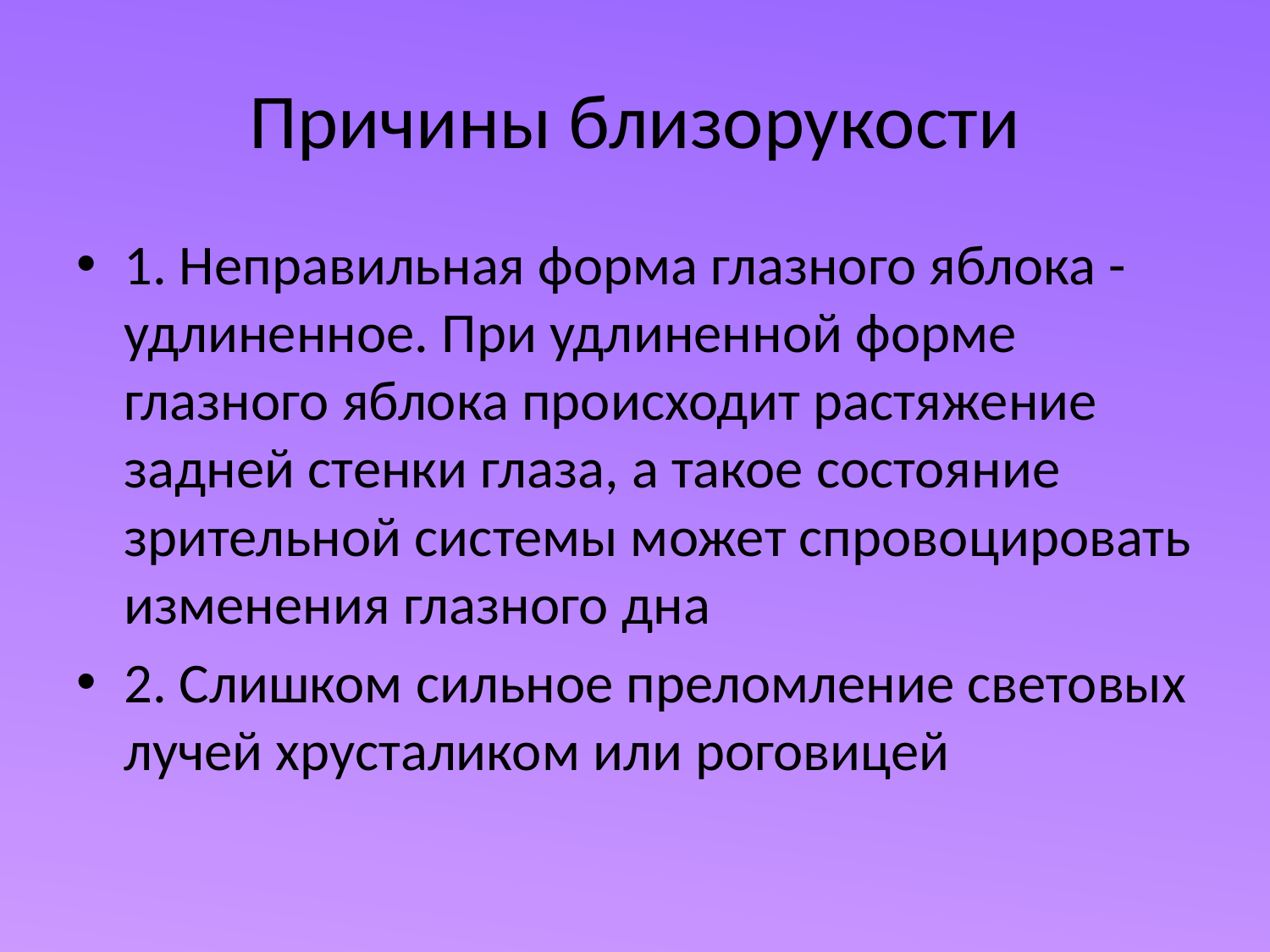

# Причины близорукости
1. Неправильная форма глазного яблока - удлиненное. При удлиненной форме глазного яблока происходит растяжение задней стенки глаза, а такое состояние зрительной системы может спровоцировать изменения глазного дна
2. Слишком сильное преломление световых лучей хрусталиком или роговицей